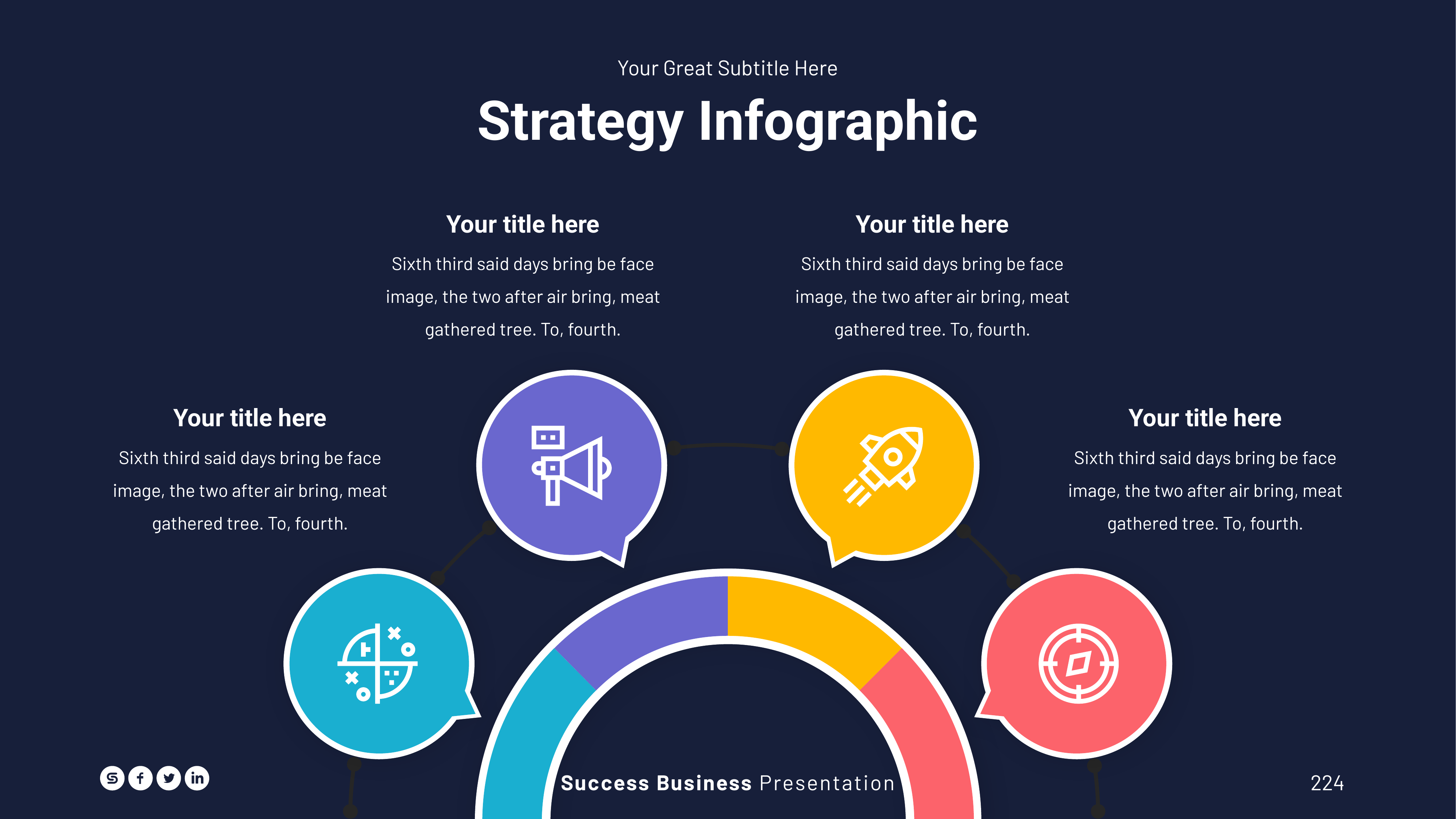

Your Great Subtitle Here
Strategy Infographic
Your title here
Sixth third said days bring be face image, the two after air bring, meat gathered tree. To, fourth.
Your title here
Sixth third said days bring be face image, the two after air bring, meat gathered tree. To, fourth.

Your title here
Sixth third said days bring be face image, the two after air bring, meat gathered tree. To, fourth.
Your title here
Sixth third said days bring be face image, the two after air bring, meat gathered tree. To, fourth.